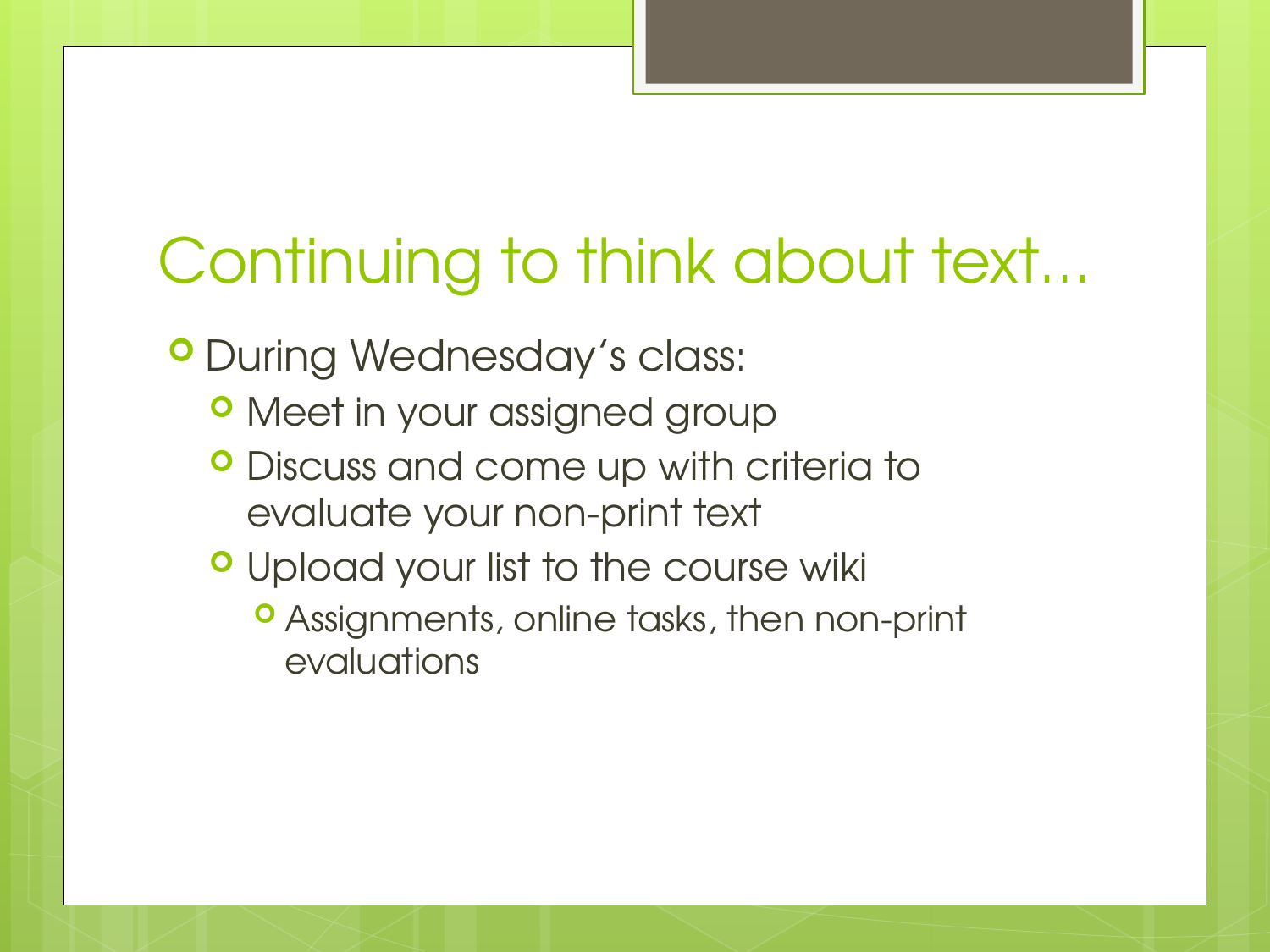

# Continuing to think about text…
During Wednesday’s class:
Meet in your assigned group
Discuss and come up with criteria to evaluate your non-print text
Upload your list to the course wiki
Assignments, online tasks, then non-print evaluations